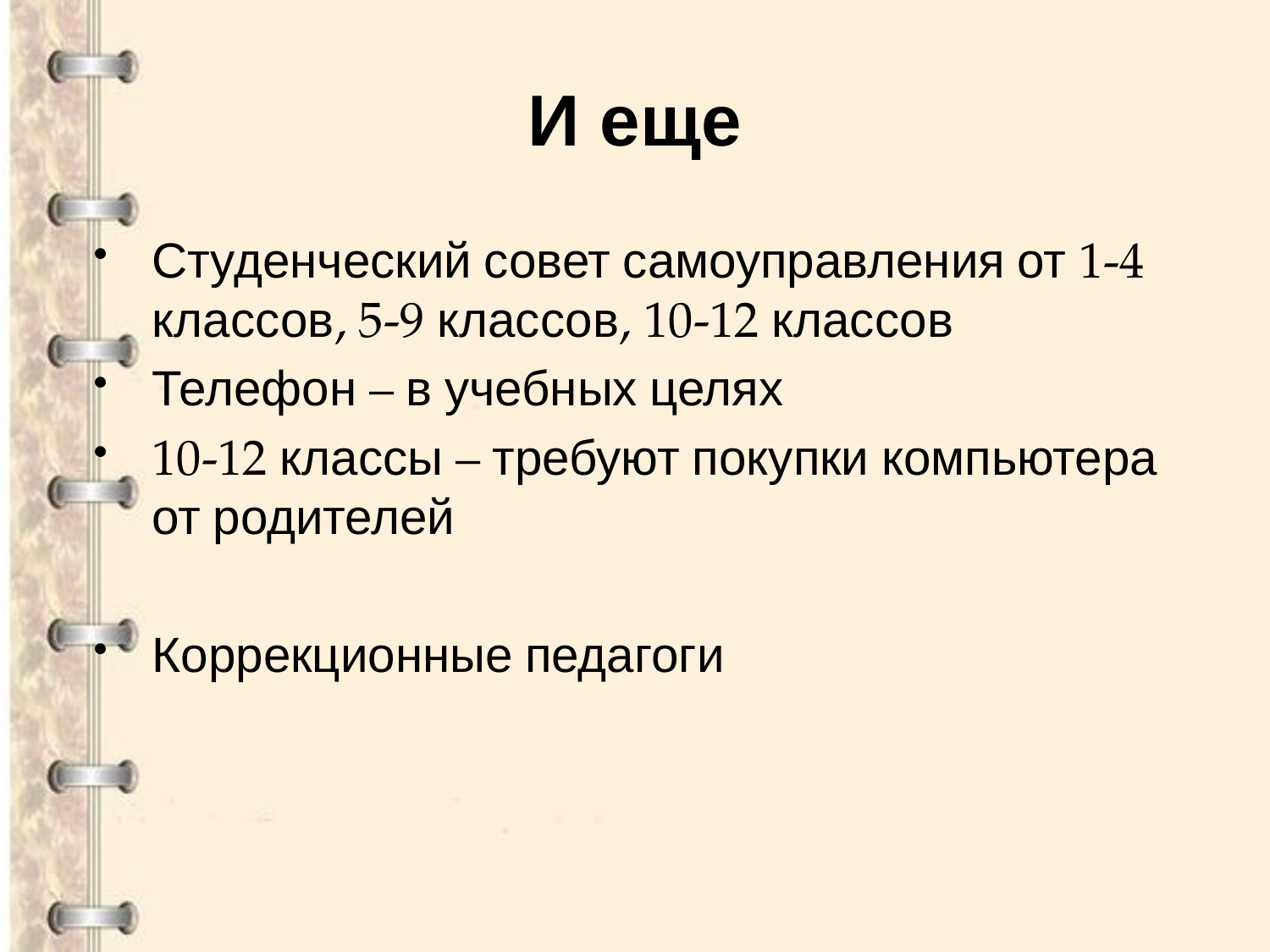

# И еще
Студенческий совет самоуправления от 1-4 классов, 5-9 классов, 10-12 классов
Телефон – в учебных целях
10-12 классы – требуют покупки компьютера от родителей

Коррекционные педагоги